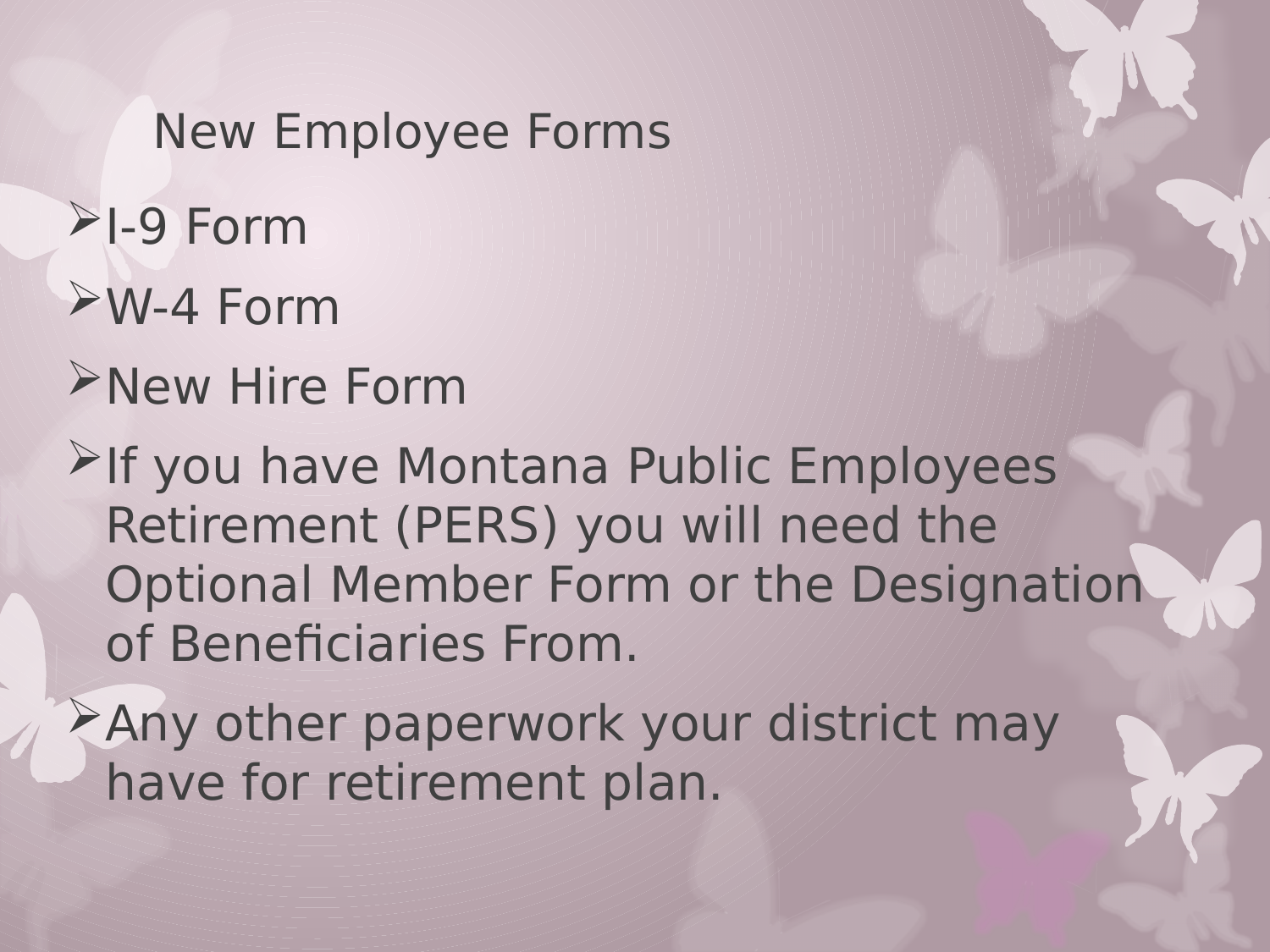

# New Employee Forms
I-9 Form
W-4 Form
New Hire Form
If you have Montana Public Employees Retirement (PERS) you will need the Optional Member Form or the Designation of Beneficiaries From.
Any other paperwork your district may have for retirement plan.